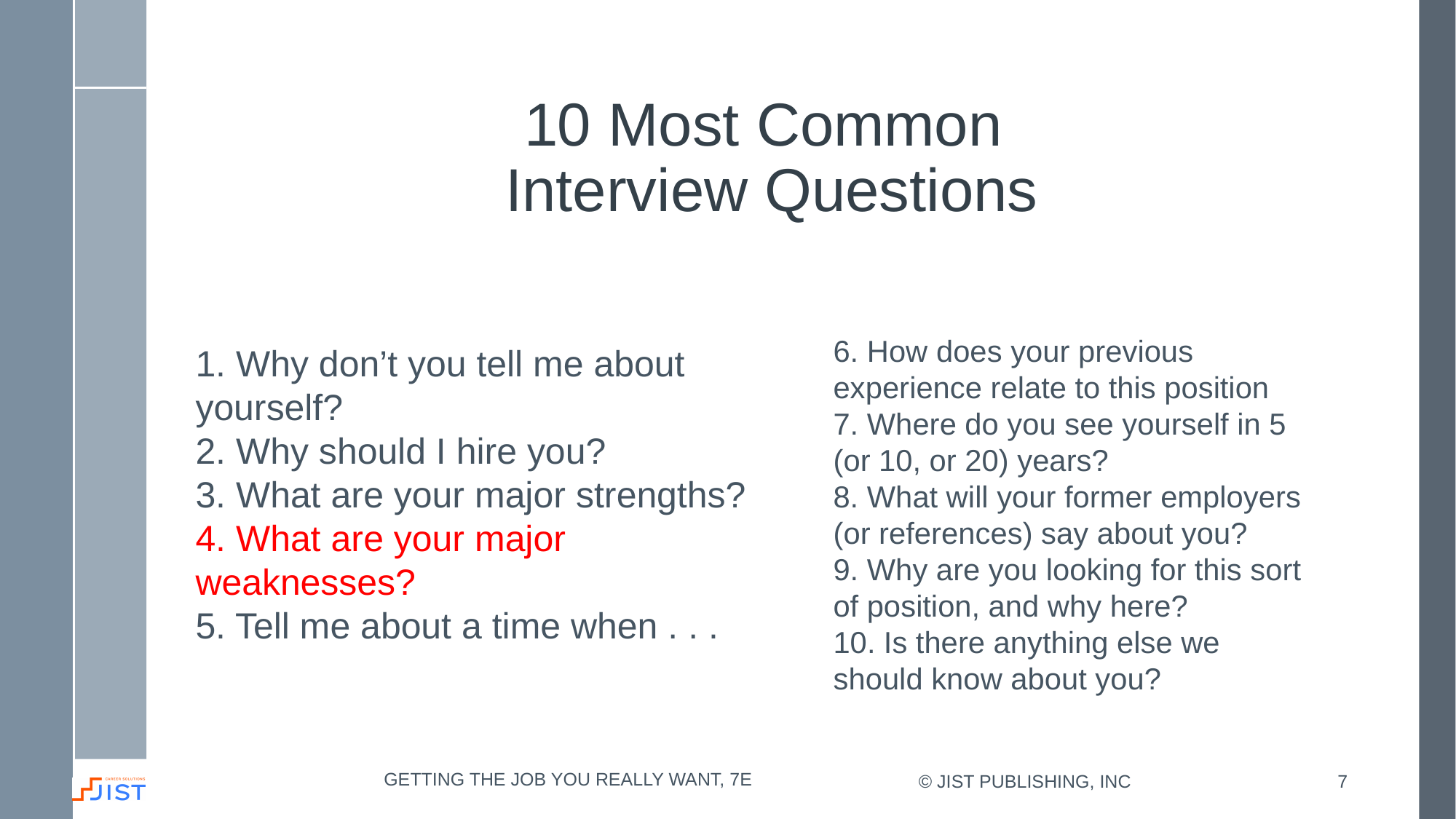

# 10 Most Common Interview Questions

1. Why don’t you tell me about yourself?
2. Why should I hire you?
3. What are your major strengths?
4. What are your major weaknesses?
5. Tell me about a time when . . .
6. How does your previous experience relate to this position
7. Where do you see yourself in 5 (or 10, or 20) years?
8. What will your former employers (or references) say about you?
9. Why are you looking for this sort of position, and why here?
10. Is there anything else we should know about you?
Getting the job you really want, 7e
© JIST Publishing, Inc
7